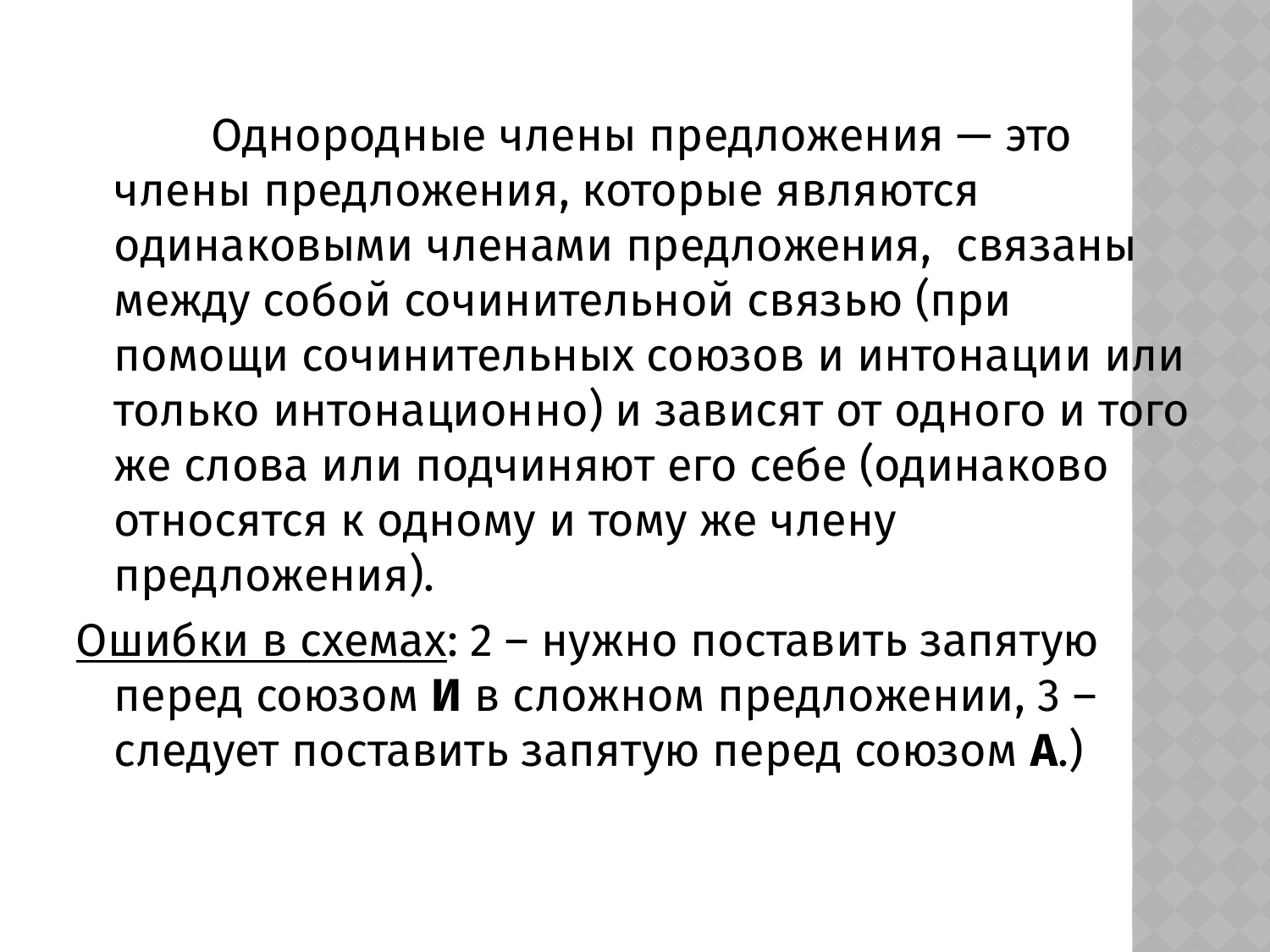

Однородные члены предложения — это члены предложения, которые являются одинаковыми членами предложения,  связаны между собой сочинительной связью (при помощи сочинительных союзов и интонации или только интонационно) и зависят от одного и того же слова или подчиняют его себе (одинаково относятся к одному и тому же члену предложения).
Ошибки в схемах: 2 – нужно поставить запятую перед союзом И в сложном предложении, 3 – следует поставить запятую перед союзом А.)